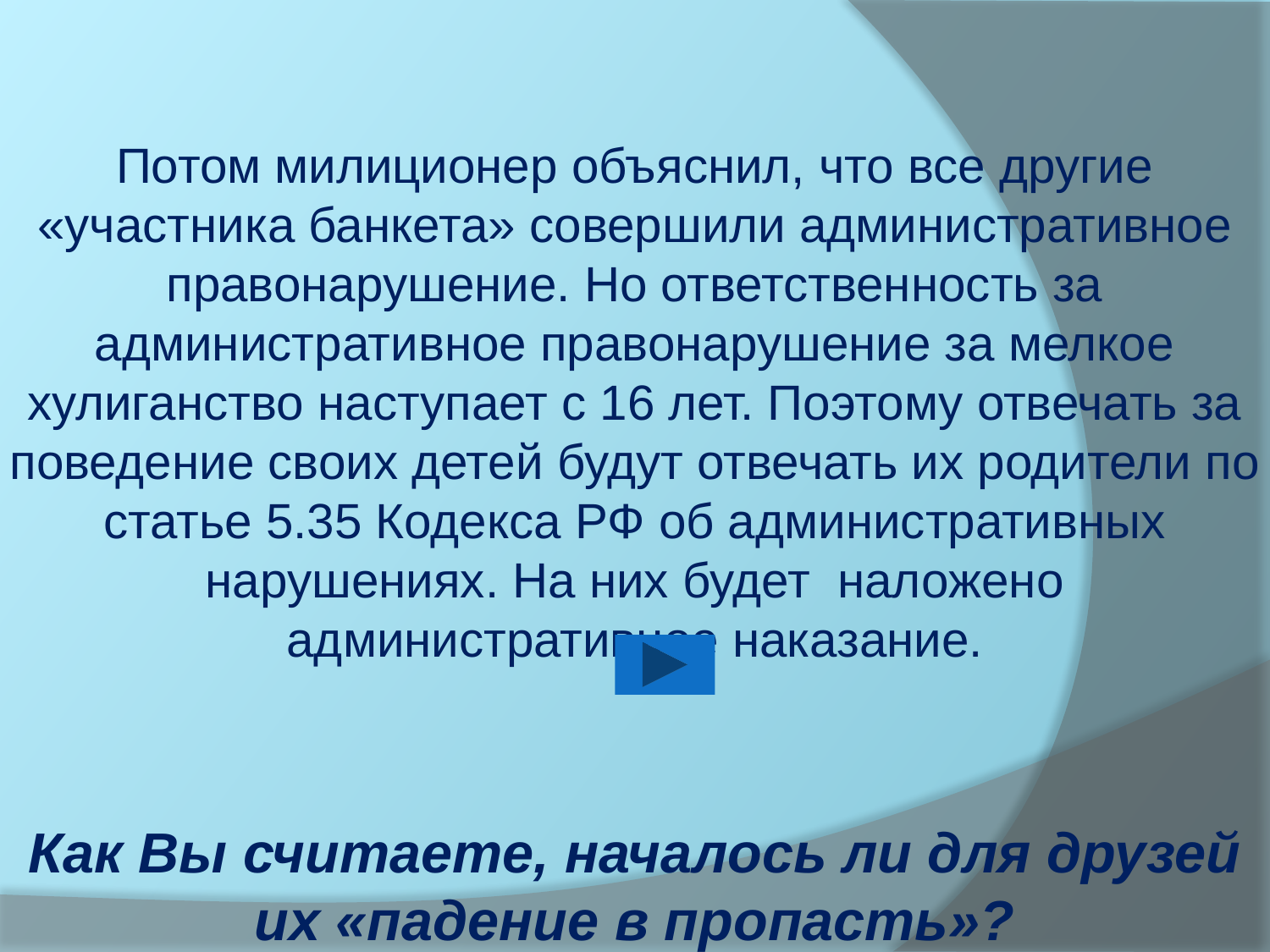

Потом милиционер объяснил, что все другие «участника банкета» совершили административное правонарушение. Но ответственность за административное правонарушение за мелкое хулиганство наступает с 16 лет. Поэтому отвечать за поведение своих детей будут отвечать их родители по статье 5.35 Кодекса РФ об административных нарушениях. На них будет  наложено административное наказание.

Как Вы считаете, началось ли для друзей их «падение в пропасть»?